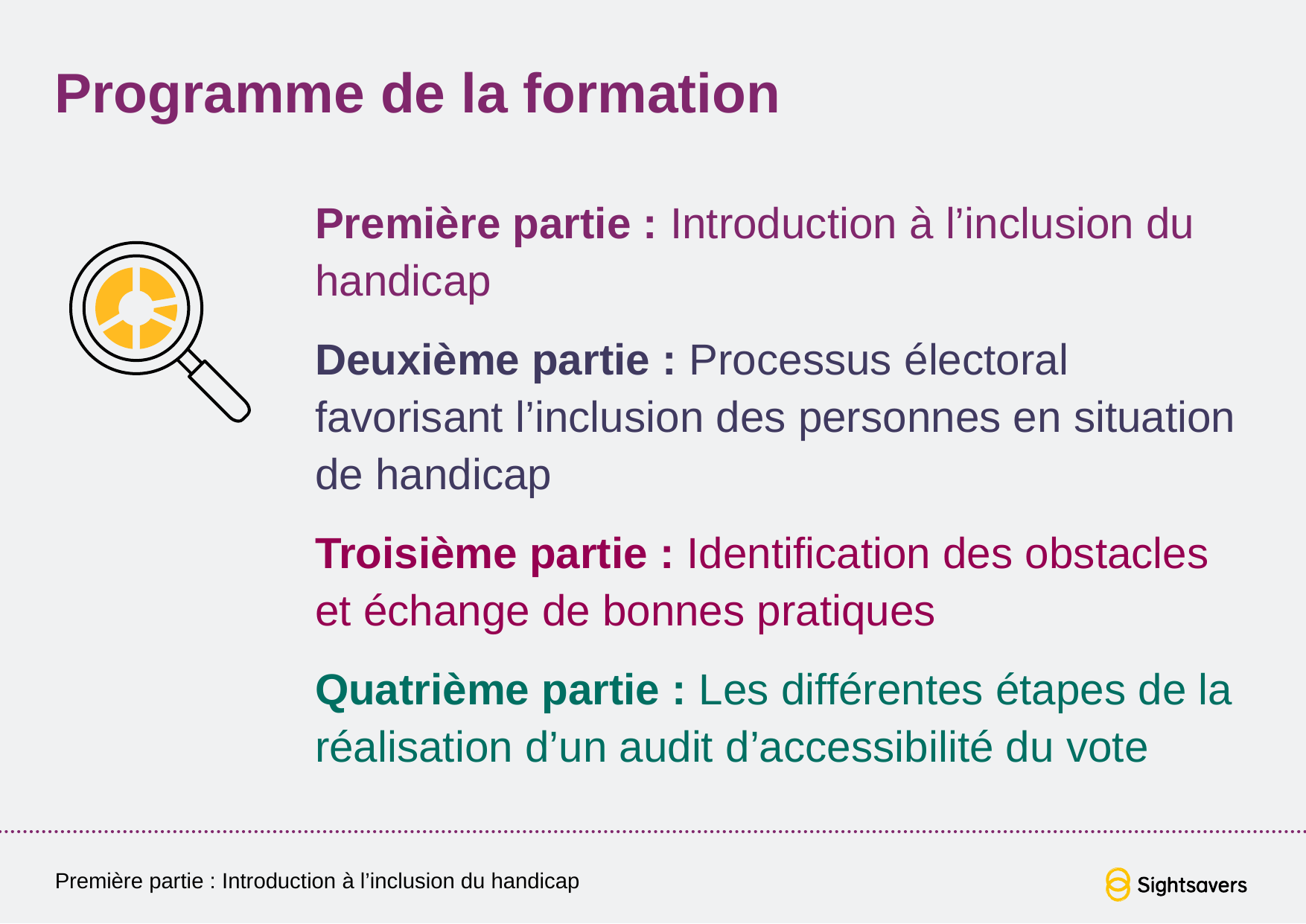

# Programme de la formation
Première partie : Introduction à l’inclusion du handicap
Deuxième partie : Processus électoral favorisant l’inclusion des personnes en situation de handicap
Troisième partie : Identification des obstacles et échange de bonnes pratiques
Quatrième partie : Les différentes étapes de la réalisation d’un audit d’accessibilité du vote

Première partie : Introduction à l’inclusion du handicap